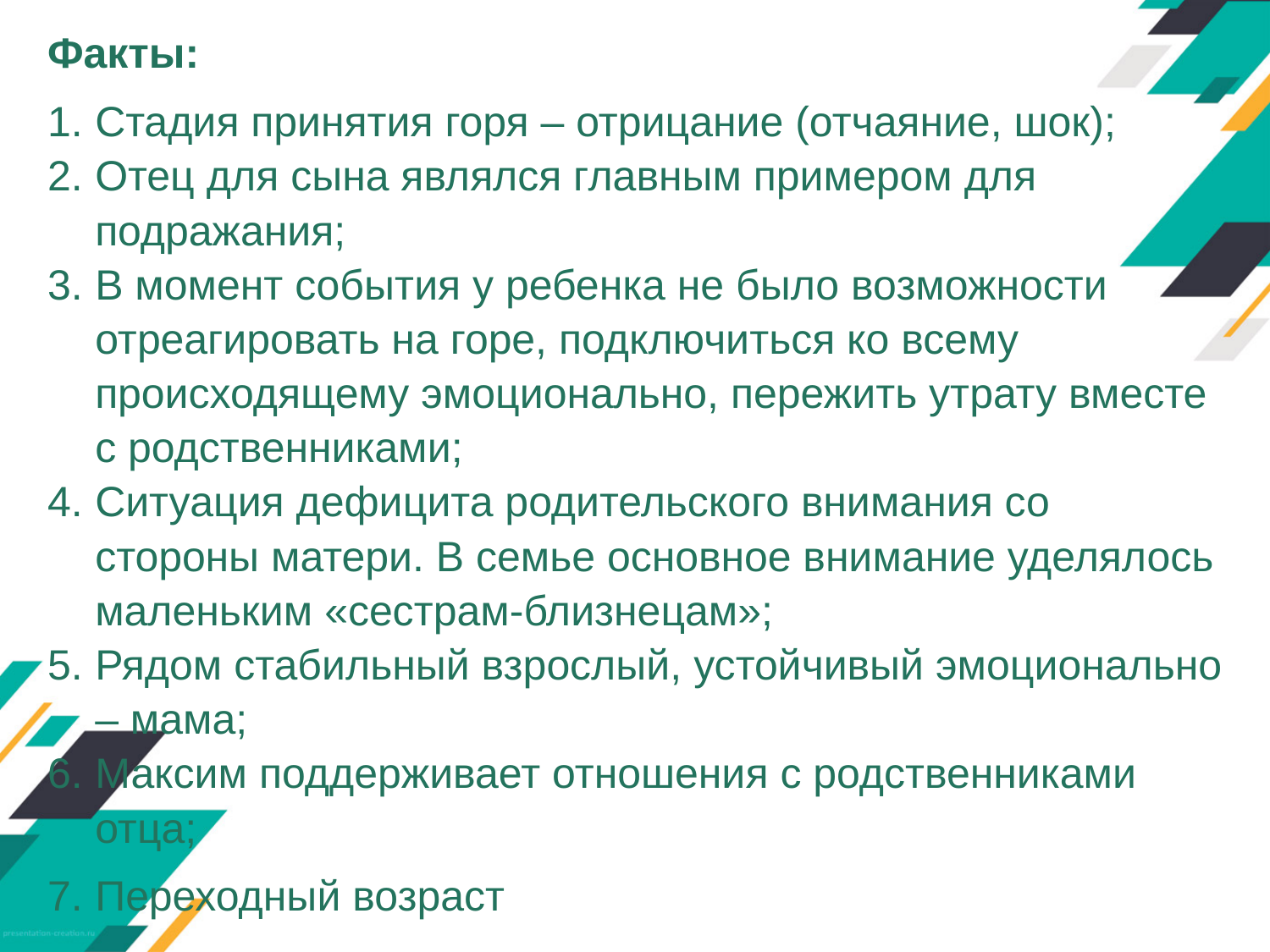

Факты:
Стадия принятия горя – отрицание (отчаяние, шок);
Отец для сына являлся главным примером для подражания;
В момент события у ребенка не было возможности отреагировать на горе, подключиться ко всему происходящему эмоционально, пережить утрату вместе с родственниками;
Ситуация дефицита родительского внимания со стороны матери. В семье основное внимание уделялось маленьким «сестрам-близнецам»;
Рядом стабильный взрослый, устойчивый эмоционально – мама;
Максим поддерживает отношения с родственниками отца;
Переходный возраст